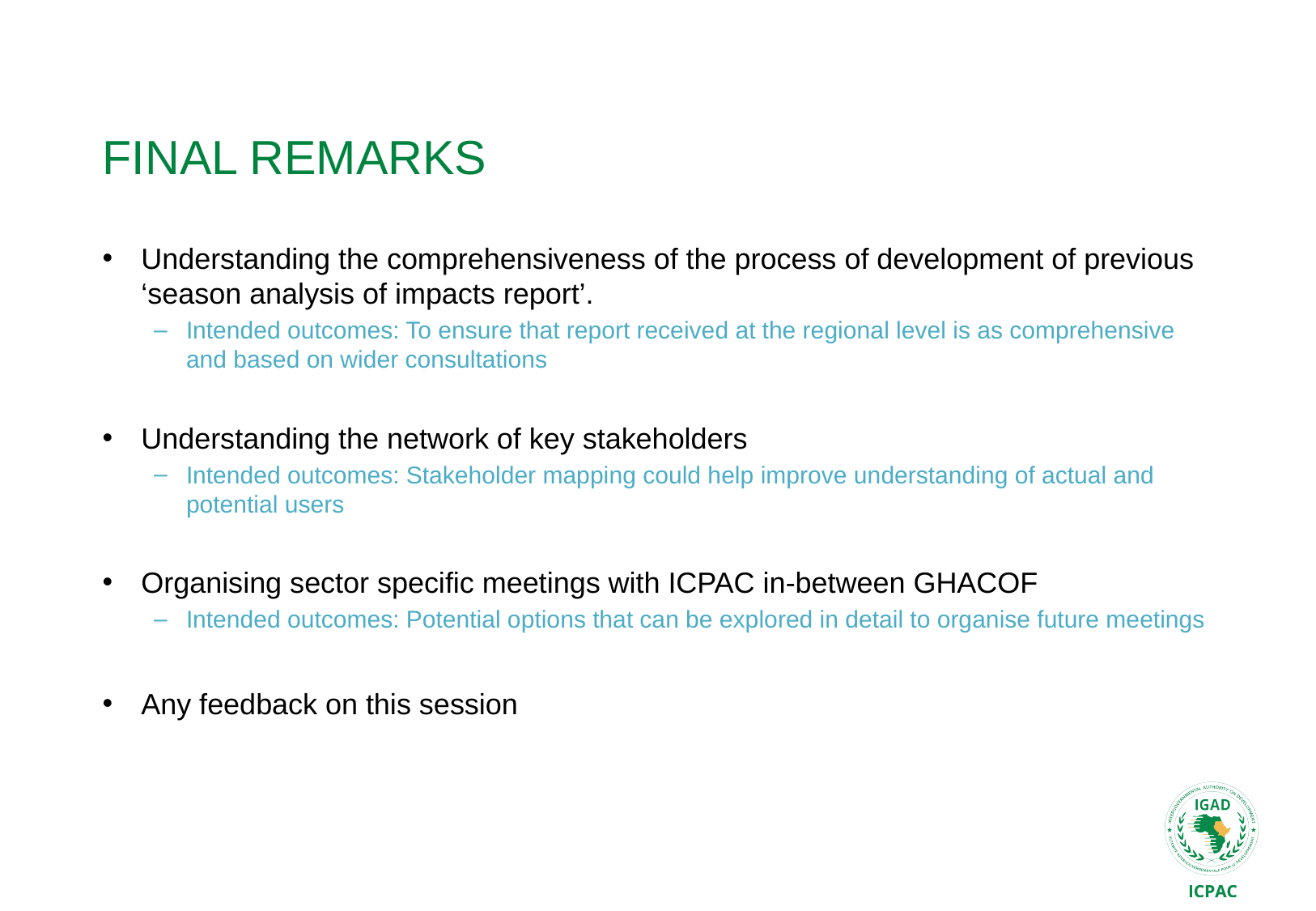

# Final remarks
Understanding the comprehensiveness of the process of development of previous ‘season analysis of impacts report’.
Intended outcomes: To ensure that report received at the regional level is as comprehensive and based on wider consultations

Understanding the network of key stakeholders
Intended outcomes: Stakeholder mapping could help improve understanding of actual and potential users

Organising sector specific meetings with ICPAC in-between GHACOF
Intended outcomes: Potential options that can be explored in detail to organise future meetings

Any feedback on this session